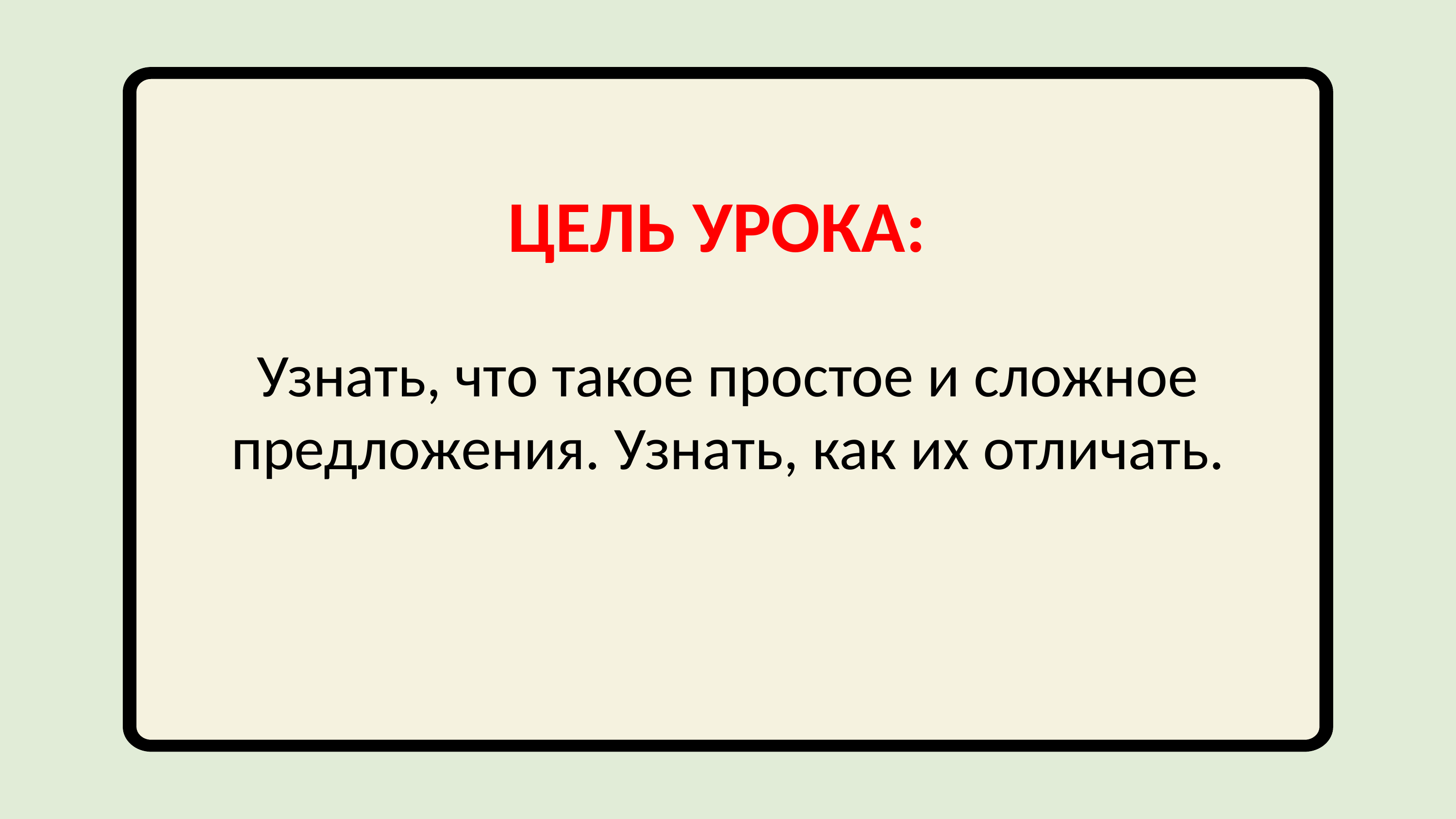

ЦЕЛЬ УРОКА:
Узнать, что такое простое и сложное предложения. Узнать, как их отличать.